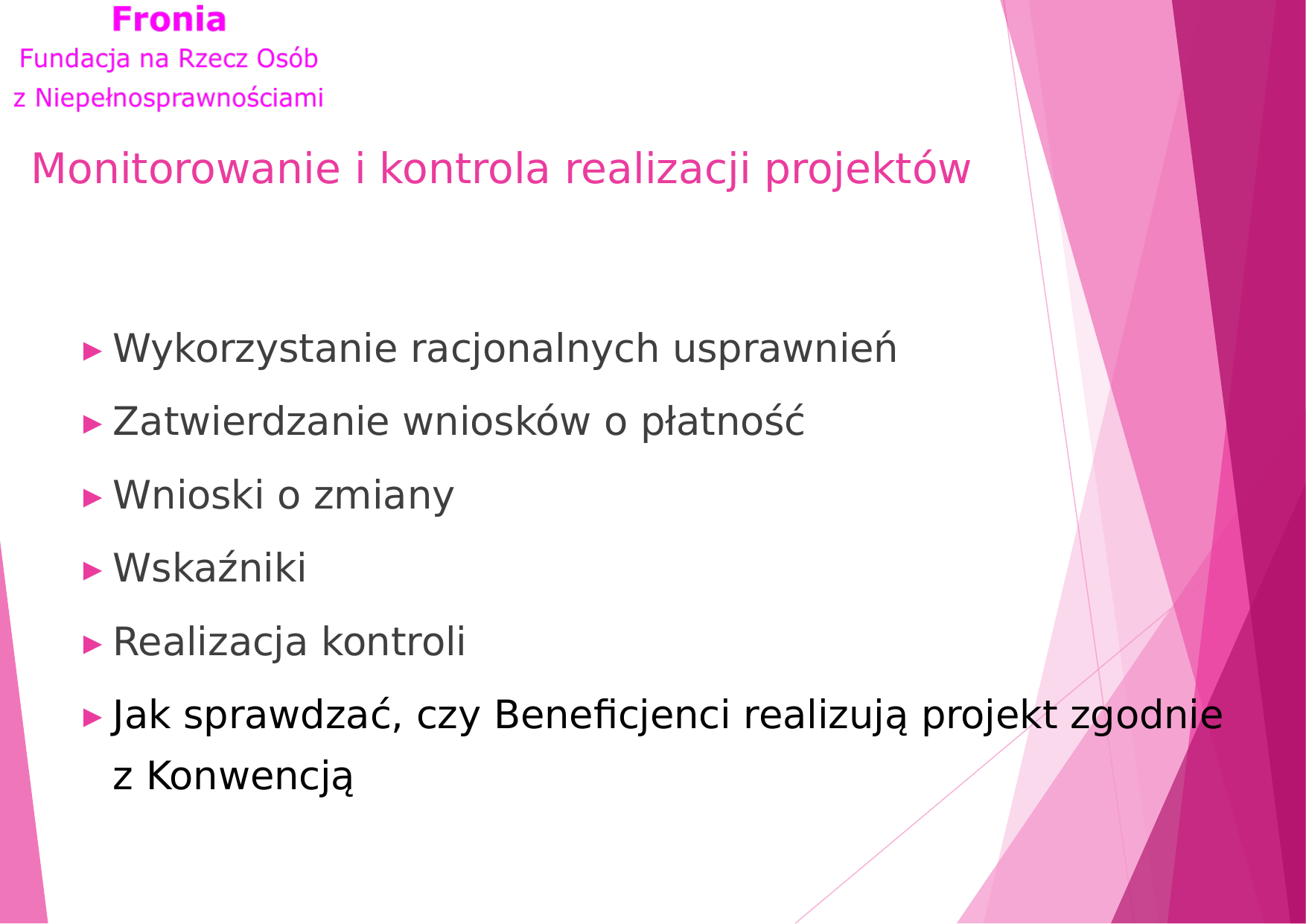

# Monitorowanie i kontrola realizacji projektów
Wykorzystanie racjonalnych usprawnień
Zatwierdzanie wniosków o płatność
Wnioski o zmiany
Wskaźniki
Realizacja kontroli
Jak sprawdzać, czy Beneficjenci realizują projekt zgodnie z Konwencją